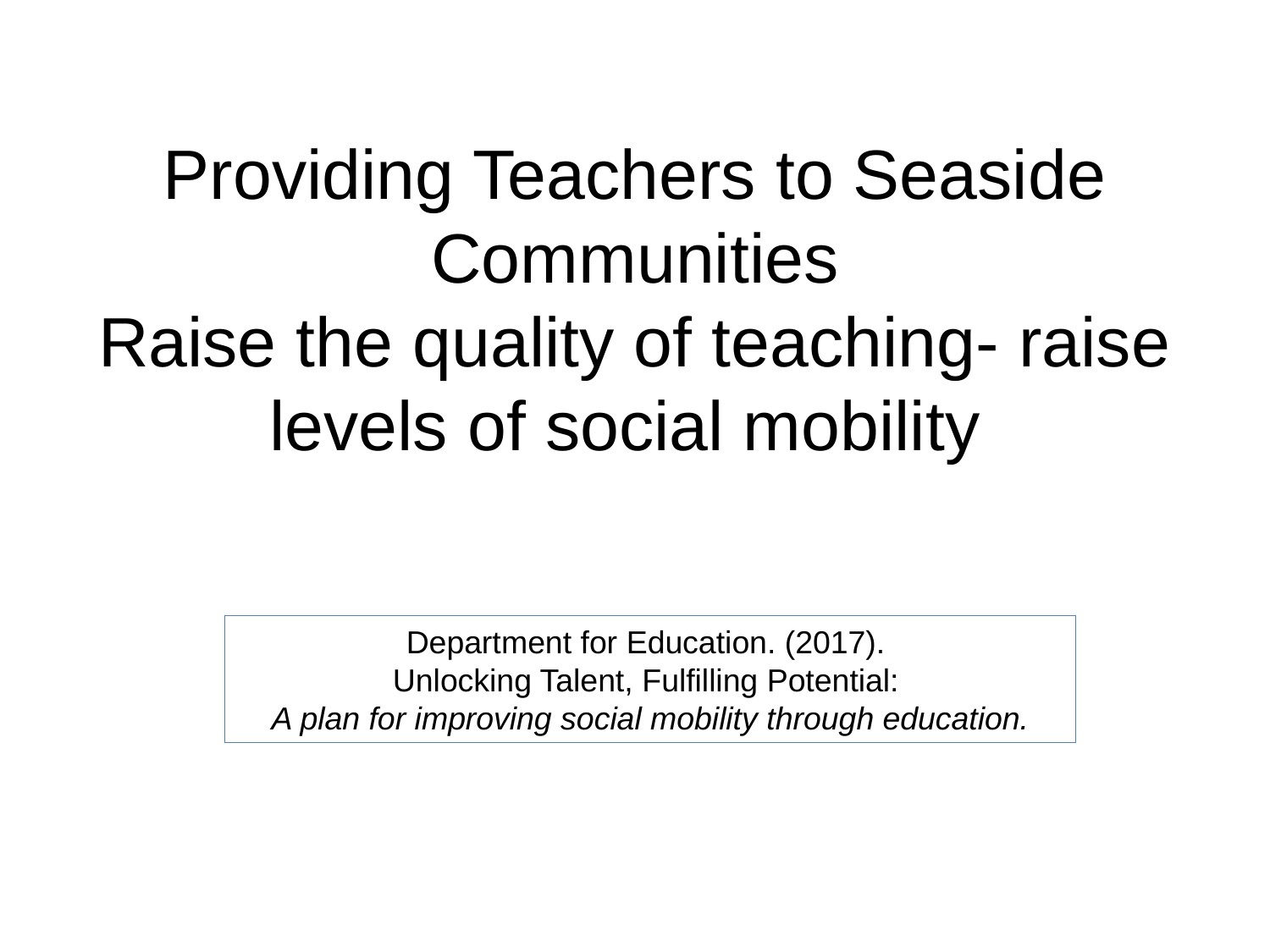

# Providing Teachers to Seaside Communities Raise the quality of teaching- raise levels of social mobility
Department for Education. (2017).
Unlocking Talent, Fulfilling Potential:
A plan for improving social mobility through education.